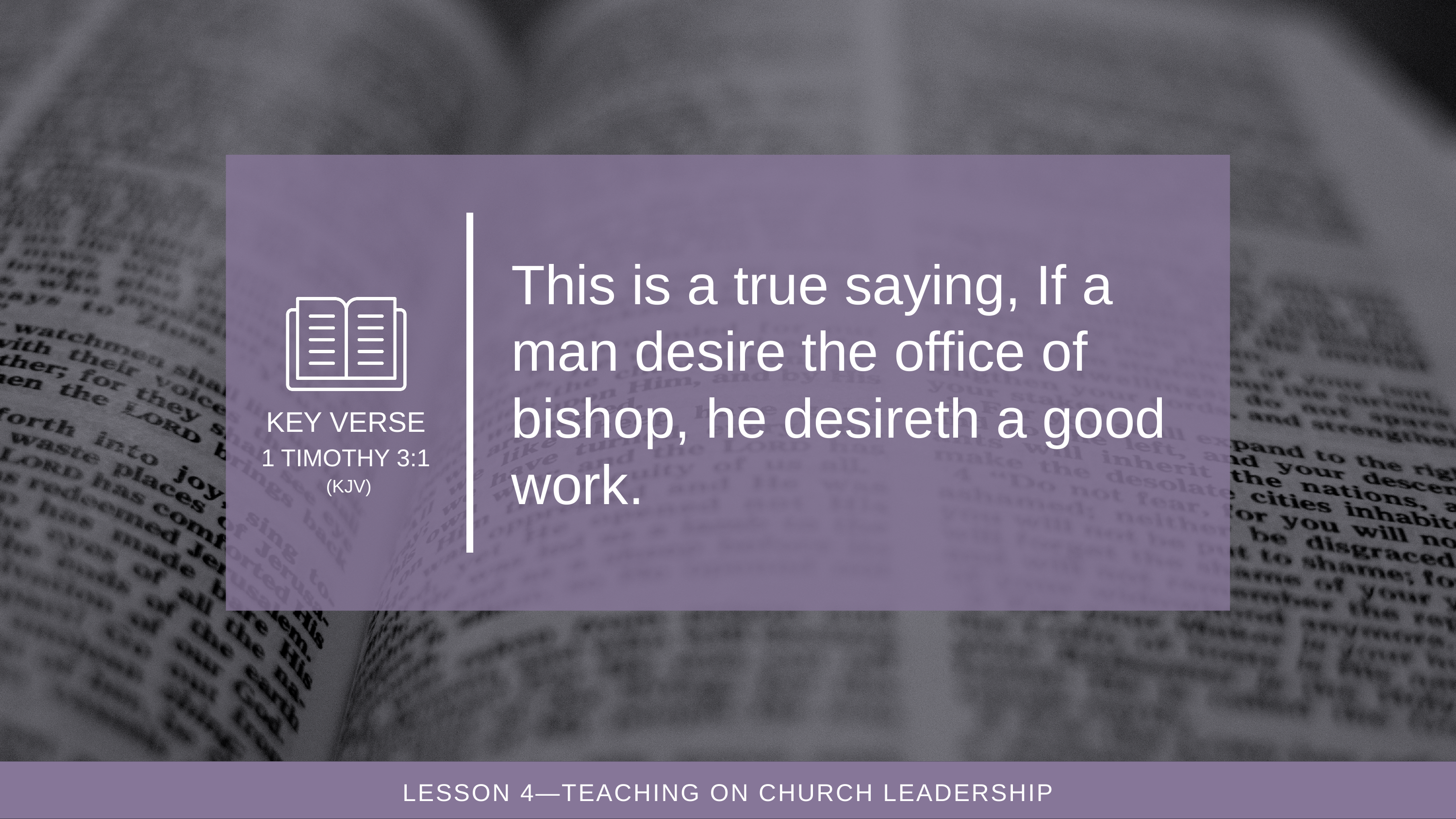

This is a true saying, If a man desire the office of bishop, he desireth a good work.
(KJV)